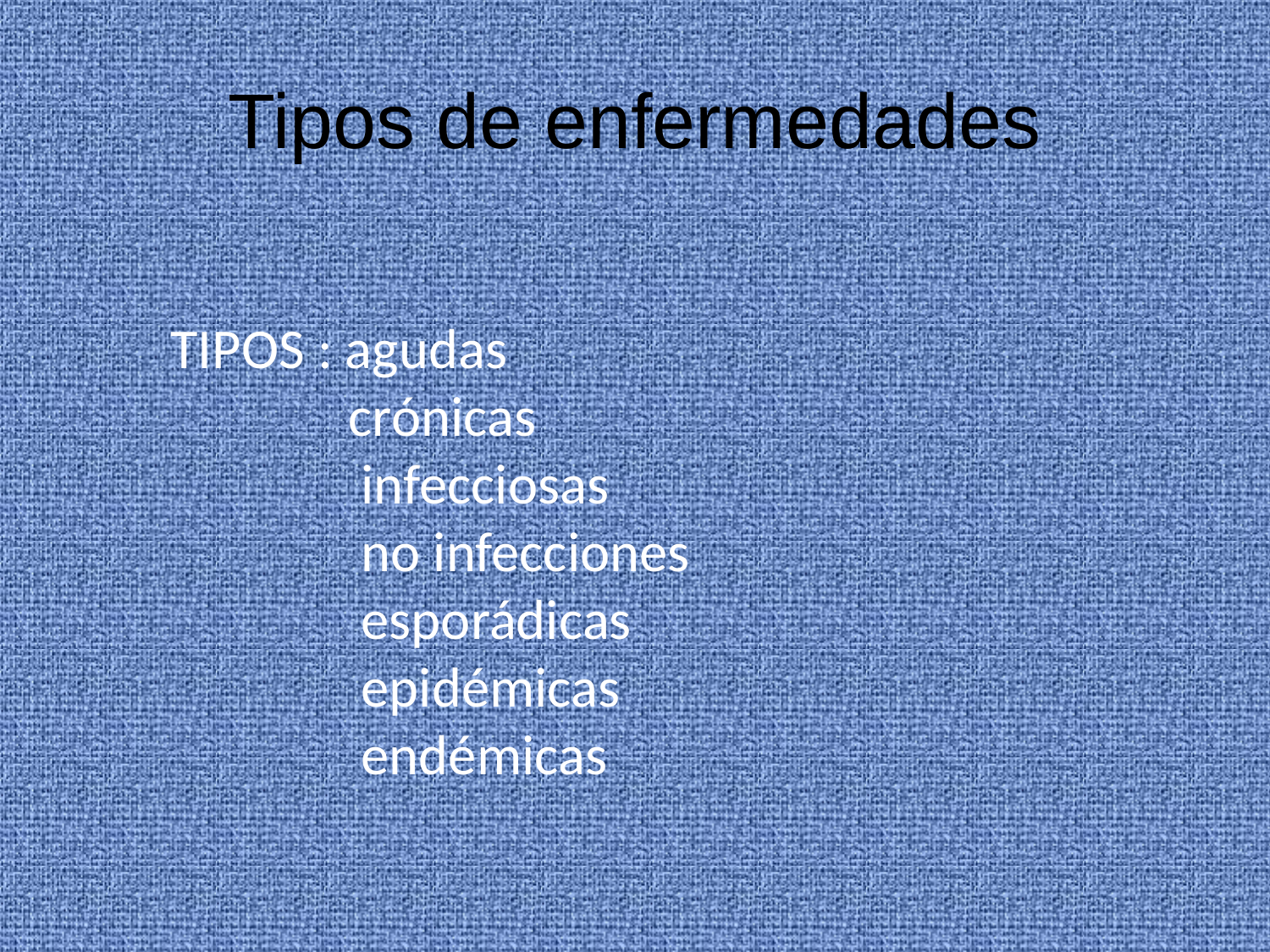

# Tipos de enfermedades
TIPOS : agudas
              crónicas
               infecciosas
               no infecciones
               esporádicas
               epidémicas
               endémicas